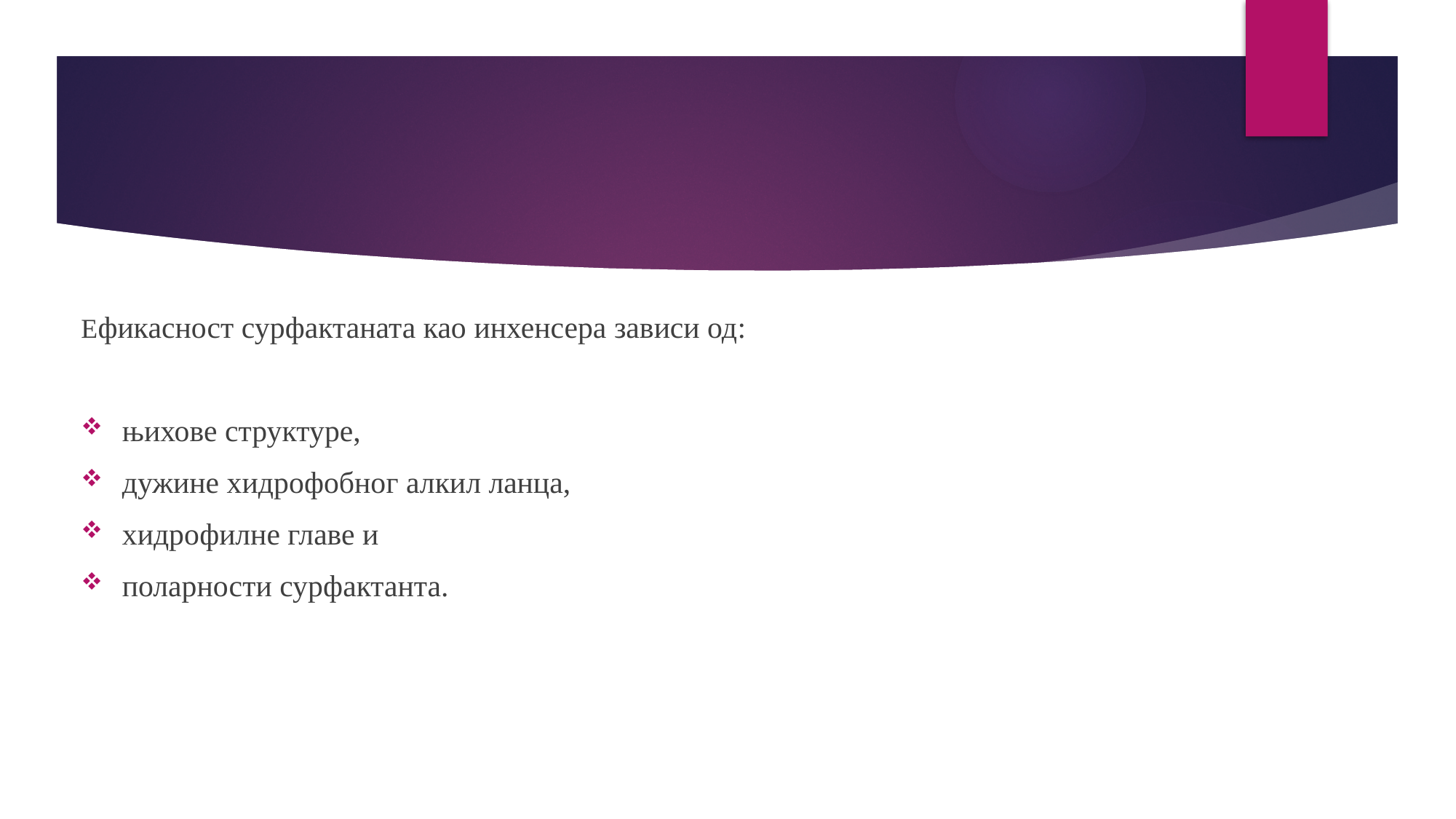

Eфикасност сурфактаната као инхенсера зависи од:

њихове структуре,
дужине хидрофобног алкил ланца,
хидрофилне главе и
поларности сурфактанта.